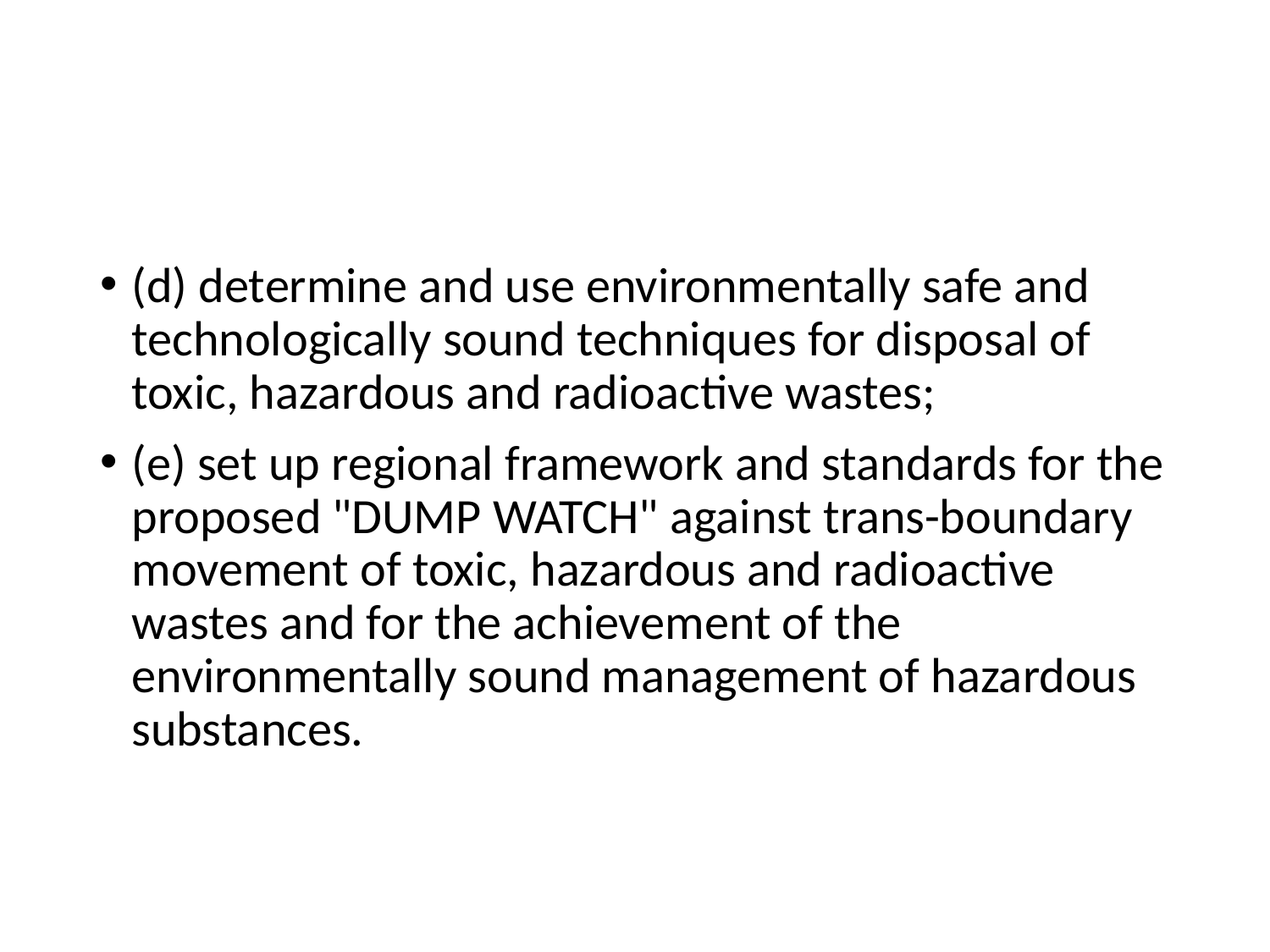

#
(d) determine and use environmentally safe and technologically sound techniques for disposal of toxic, hazardous and radioactive wastes;
(e) set up regional framework and standards for the proposed "DUMP WATCH" against trans-boundary movement of toxic, hazardous and radioactive wastes and for the achievement of the environmentally sound management of hazardous substances.